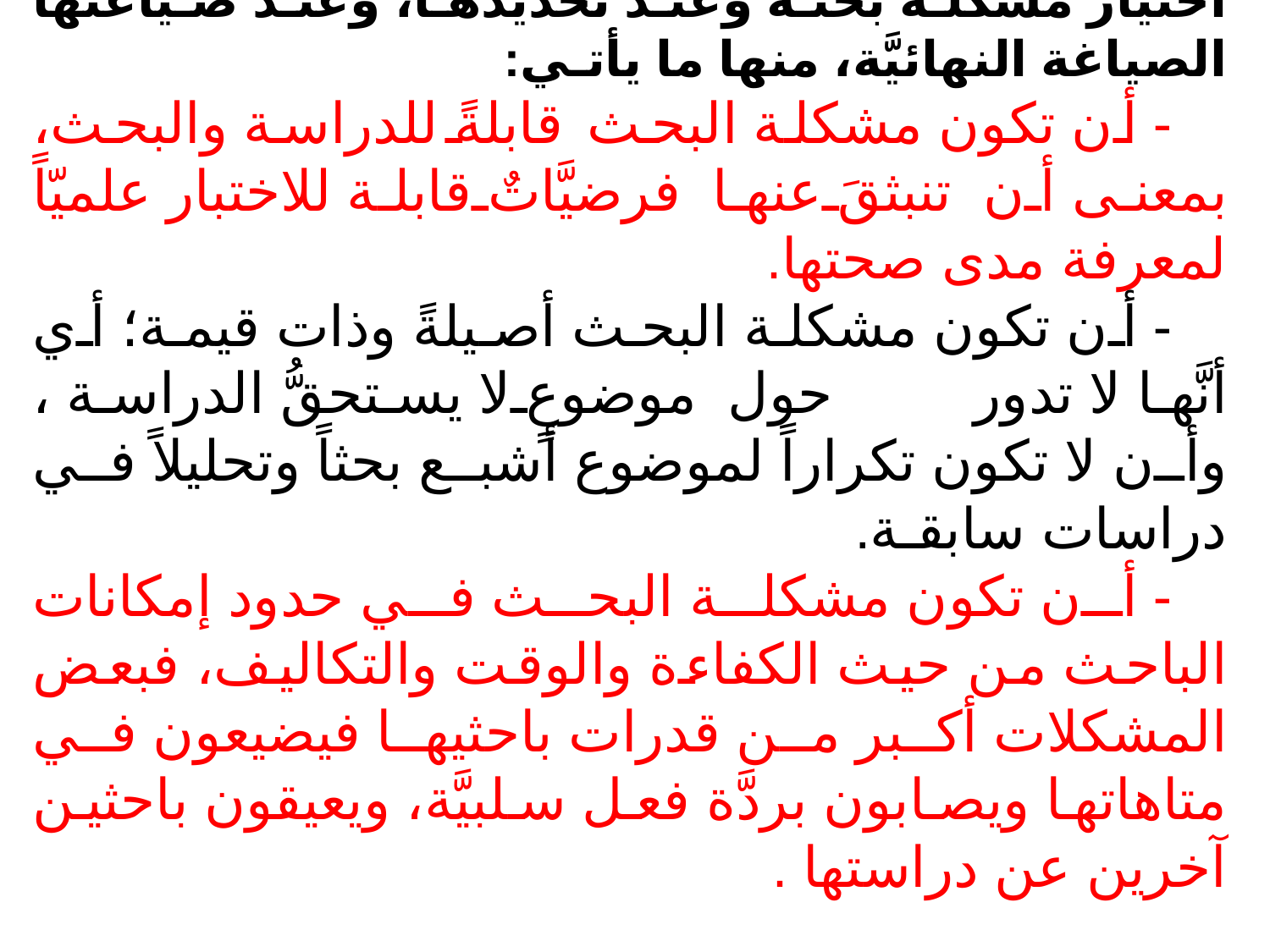

وهناك اعتبارات تجب على الباحث مراعاتها عند اختيار مشكلة بحثه وعند تحديدها، وعند صياغتها الصياغة النهائيَّة، منها ما يأتـي:
- أن تكون مشكلة البحث قابلةً للدراسة والبحث، بمعنى أن تنبثقَ عنها فرضيَّاتٌ قابلة للاختبار علميّاً لمعرفة مدى صحتها.
- أن تكون مشكلة البحث أصيلةً وذات قيمة؛ أي أنَّها لا تدور         حول موضوعٍ لا يستحقُّ الدراسة ، وأن لا تكون تكراراً لموضوع أشبع بحثاً وتحليلاً في دراسات سابقـة.
- أن تكون مشكلة البحث في حدود إمكانات الباحث من حيث الكفاءة والوقت والتكاليف، فبعض المشكلات أكبر من قدرات باحثيها فيضيعون في متاهاتها ويصابون بردَّة فعل سلبيَّة، ويعيقون باحثين آخرين عن دراستها .